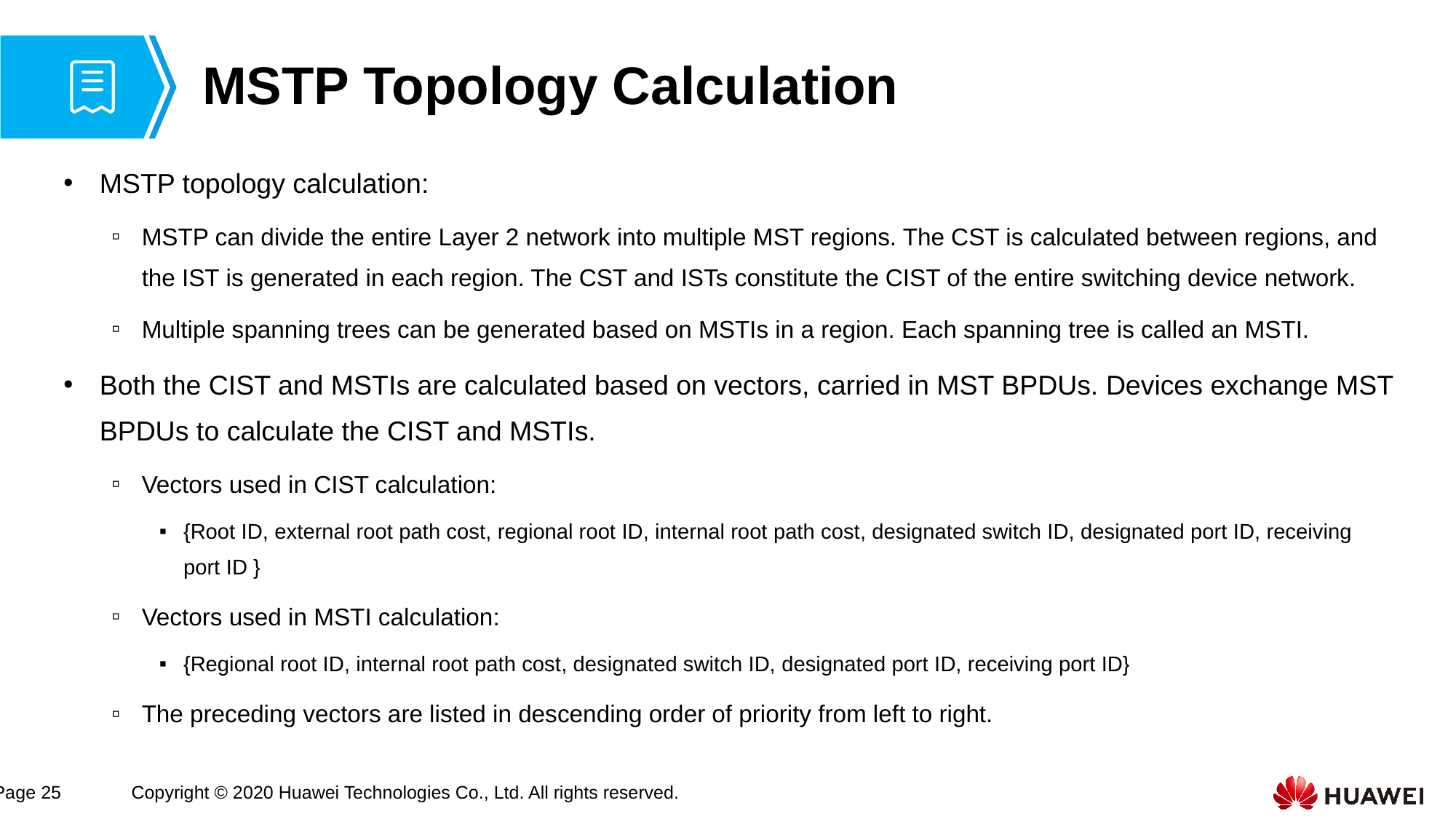

# MSTP Topology Calculation
MSTP topology calculation:
MSTP can divide the entire Layer 2 network into multiple MST regions. The CST is calculated between regions, and the IST is generated in each region. The CST and ISTs constitute the CIST of the entire switching device network.
Multiple spanning trees can be generated based on MSTIs in a region. Each spanning tree is called an MSTI.
Both the CIST and MSTIs are calculated based on vectors, carried in MST BPDUs. Devices exchange MST BPDUs to calculate the CIST and MSTIs.
Vectors used in CIST calculation:
{Root ID, external root path cost, regional root ID, internal root path cost, designated switch ID, designated port ID, receiving port ID }
Vectors used in MSTI calculation:
{Regional root ID, internal root path cost, designated switch ID, designated port ID, receiving port ID}
The preceding vectors are listed in descending order of priority from left to right.